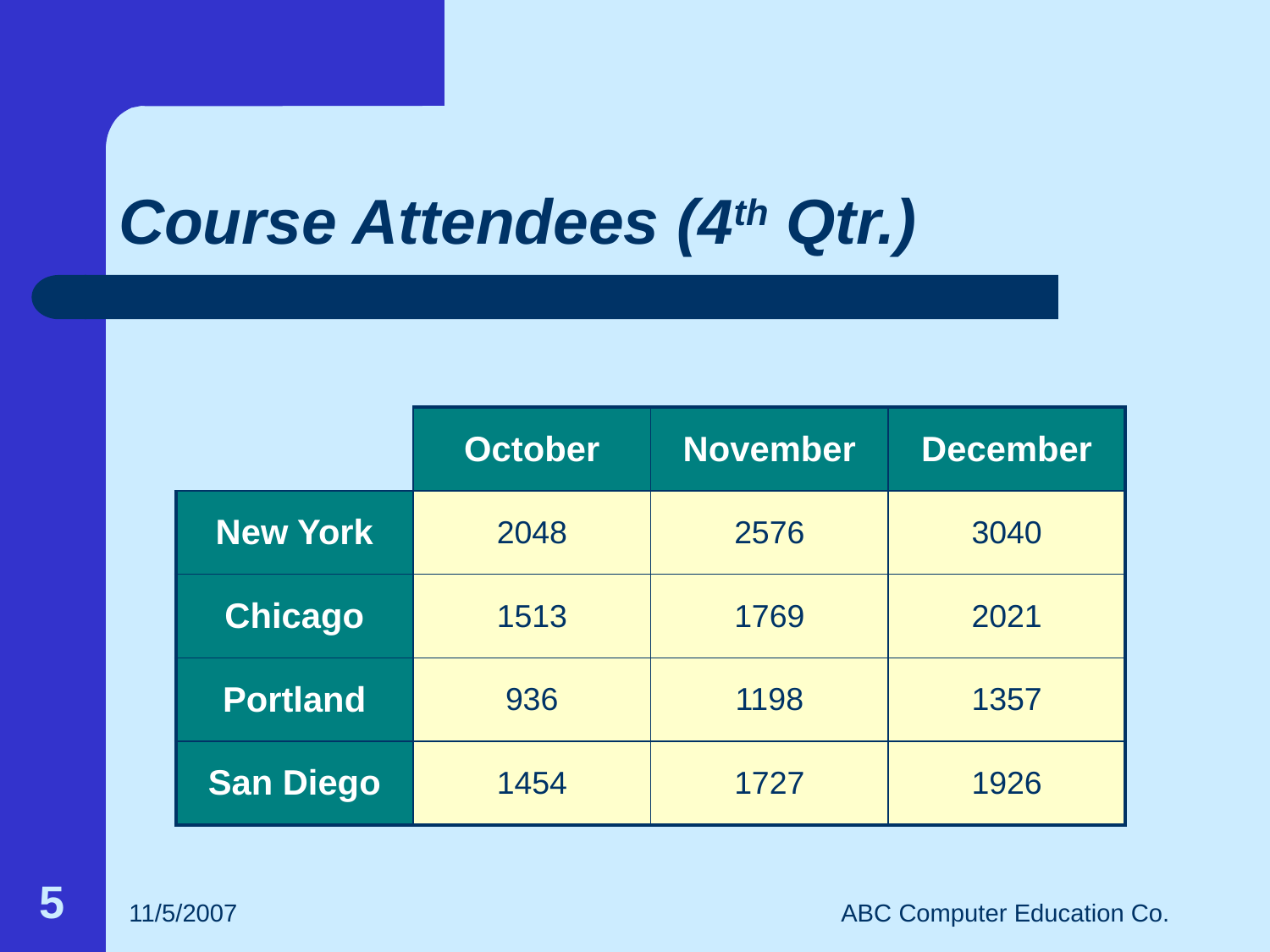

# Course Attendees (4th Qtr.)
|  | October | November | December |
| --- | --- | --- | --- |
| New York | 2048 | 2576 | 3040 |
| Chicago | 1513 | 1769 | 2021 |
| Portland | 936 | 1198 | 1357 |
| San Diego | 1454 | 1727 | 1926 |
5
11/5/2007
ABC Computer Education Co.